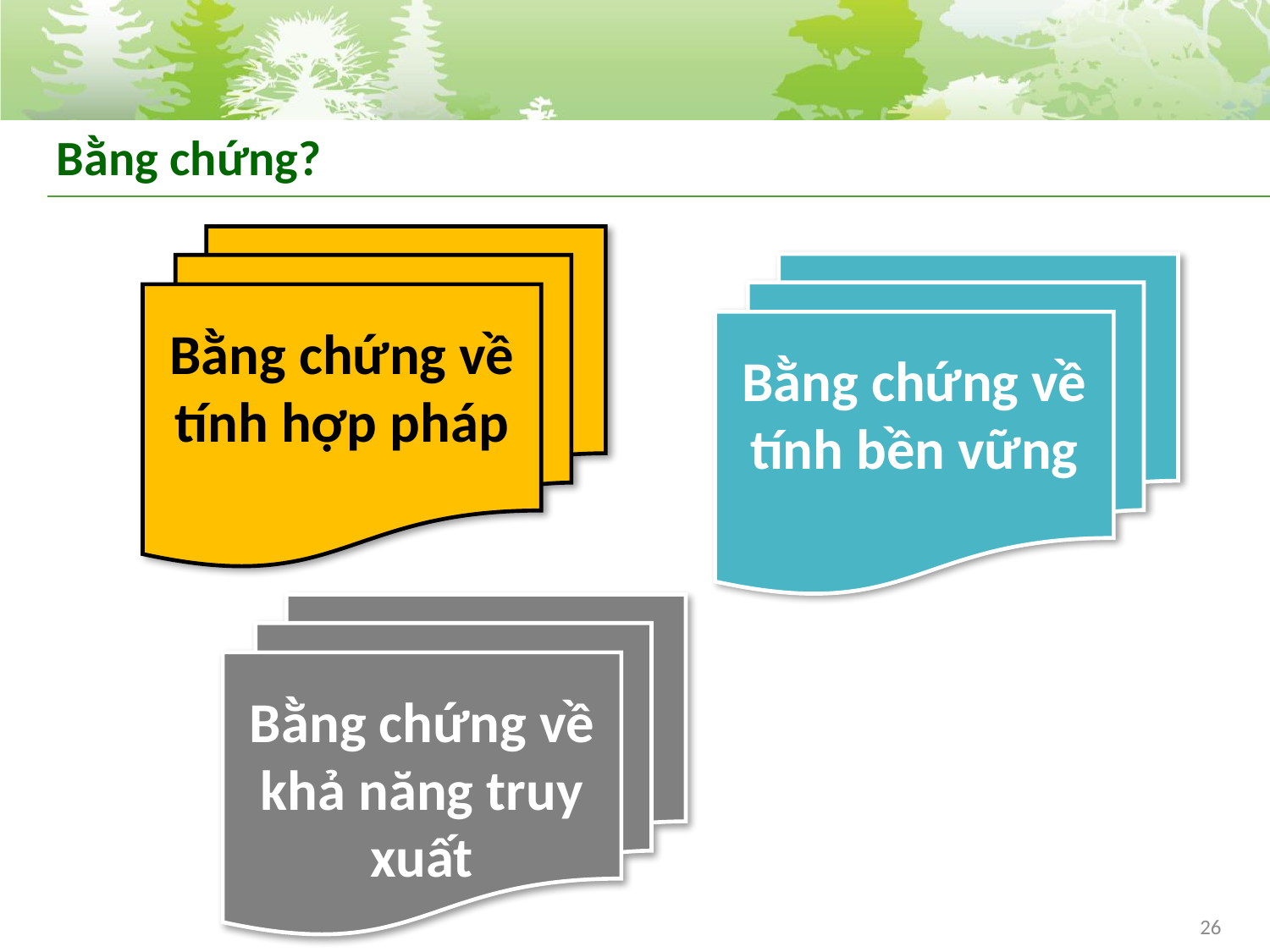

# Bằng chứng?
Bằng chứng về tính hợp pháp

Bằng chứng về tính bền vững

Bằng chứng về khả năng truy xuất
26